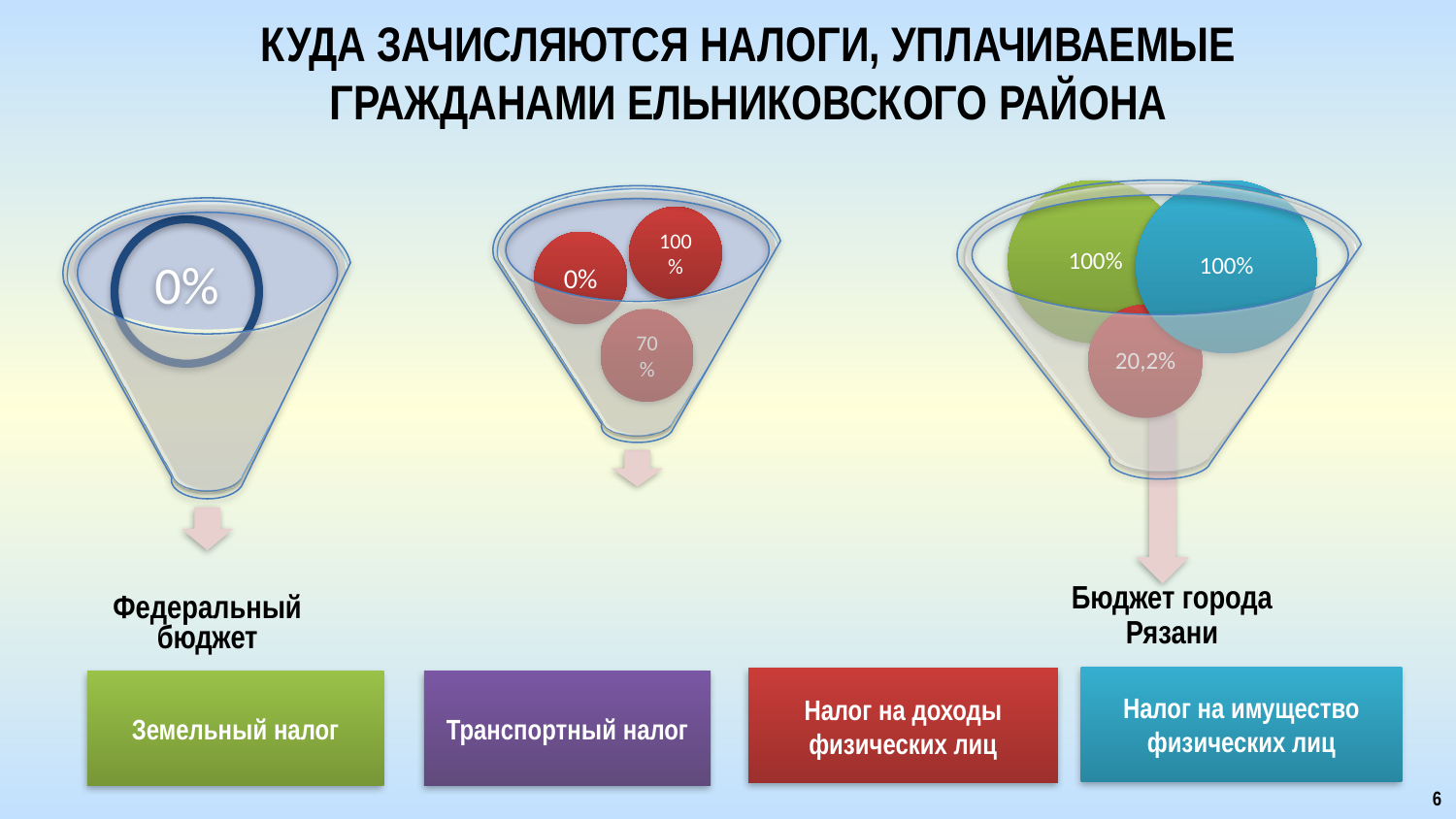

# Куда зачисляются налоги, уплачиваемые гражданами Ельниковского РАйона
100%
70%
0%

Бюджет города Рязани
100%
20,2%
100%
0%
Федеральный бюджет

Налог на имущество физических лиц

Налог на доходы физических лиц
Земельный налог
Транспортный налог
6